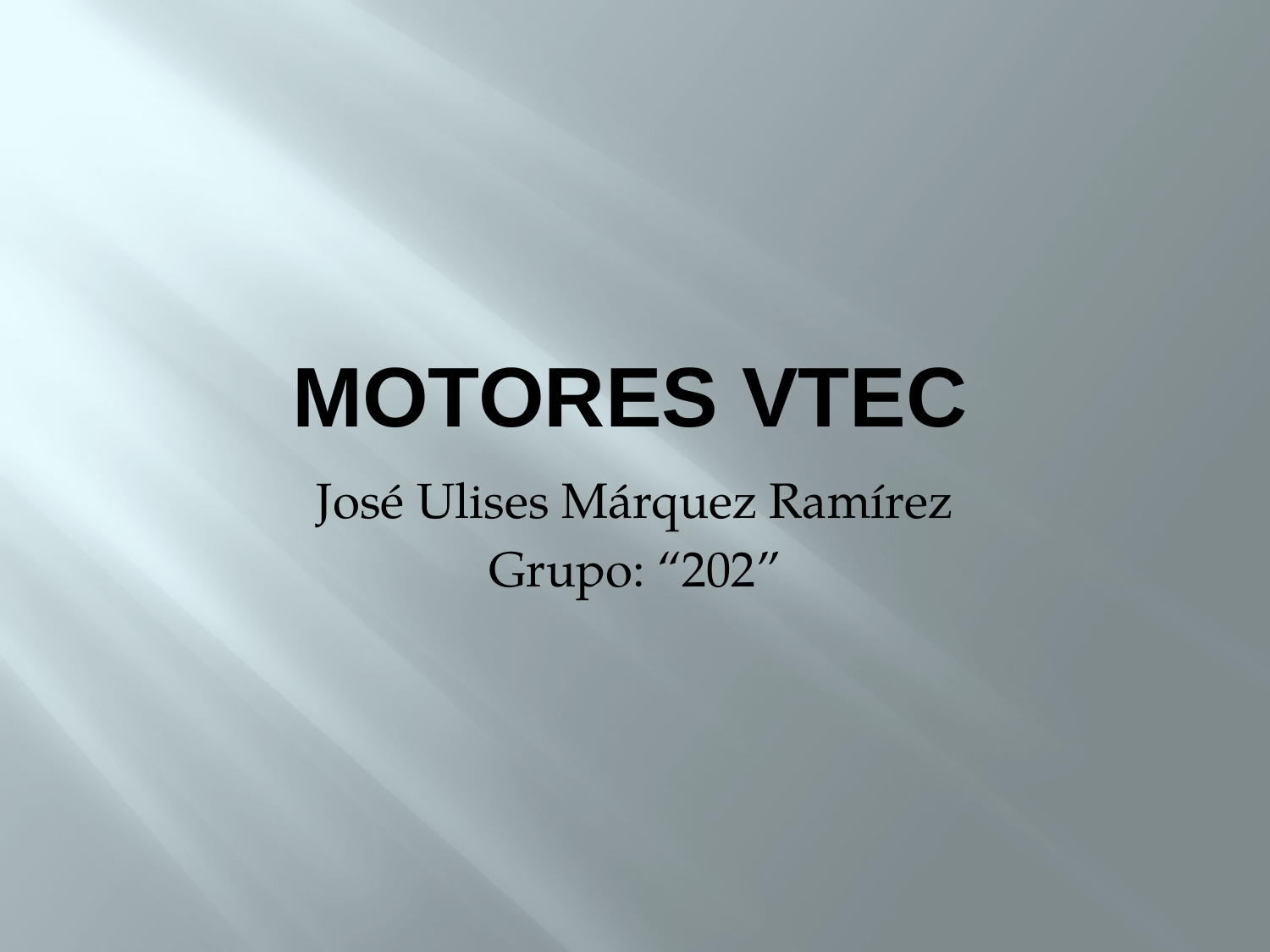

# Motores vtec
José Ulises Márquez Ramírez
Grupo: “202”